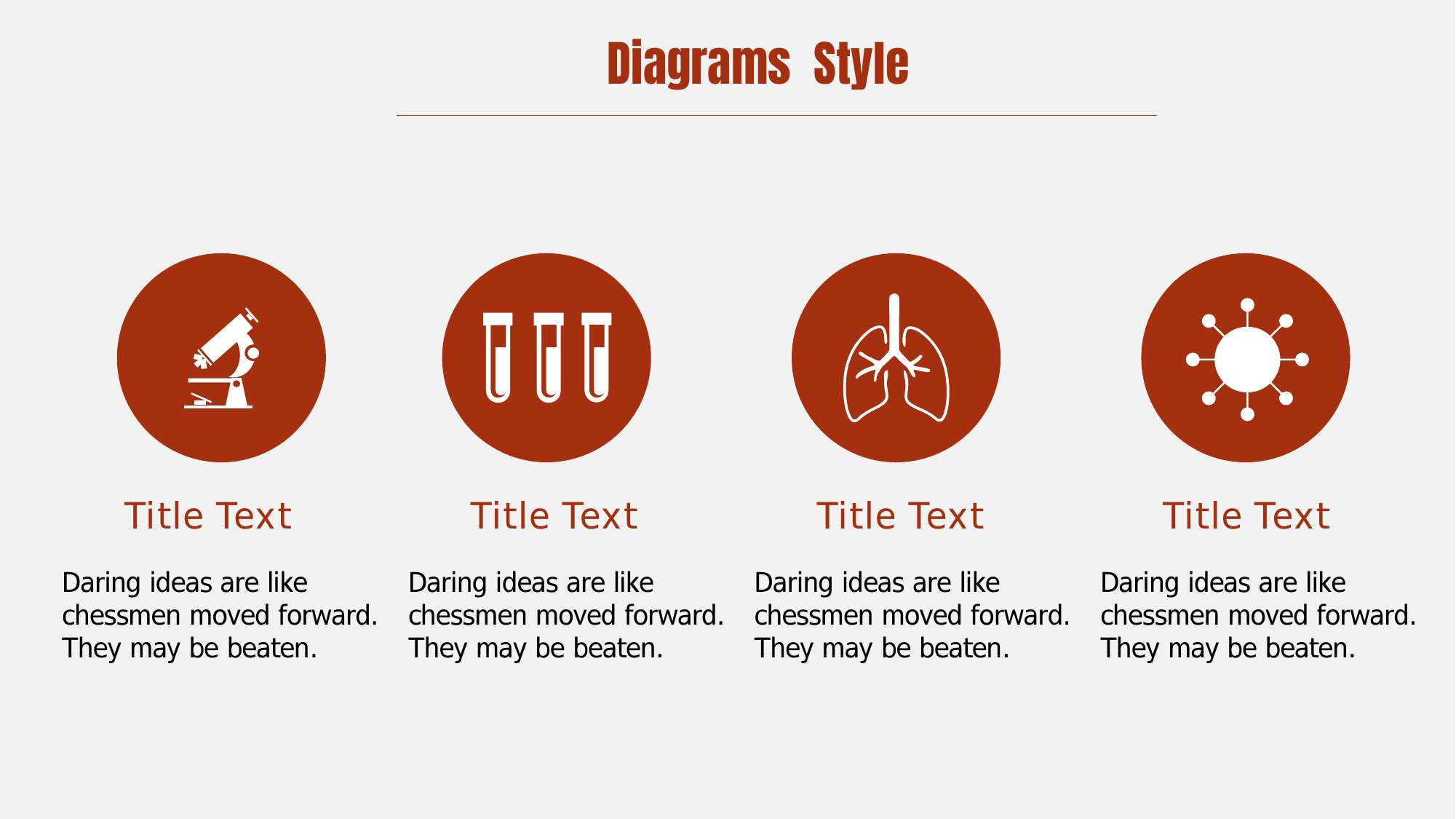

Diagrams  Style

Title Text
Title Text
Title Text
Title Text
Daring ideas are like chessmen moved forward. They may be beaten.
Daring ideas are like chessmen moved forward. They may be beaten.
Daring ideas are like chessmen moved forward. They may be beaten.
Daring ideas are like chessmen moved forward. They may be beaten.